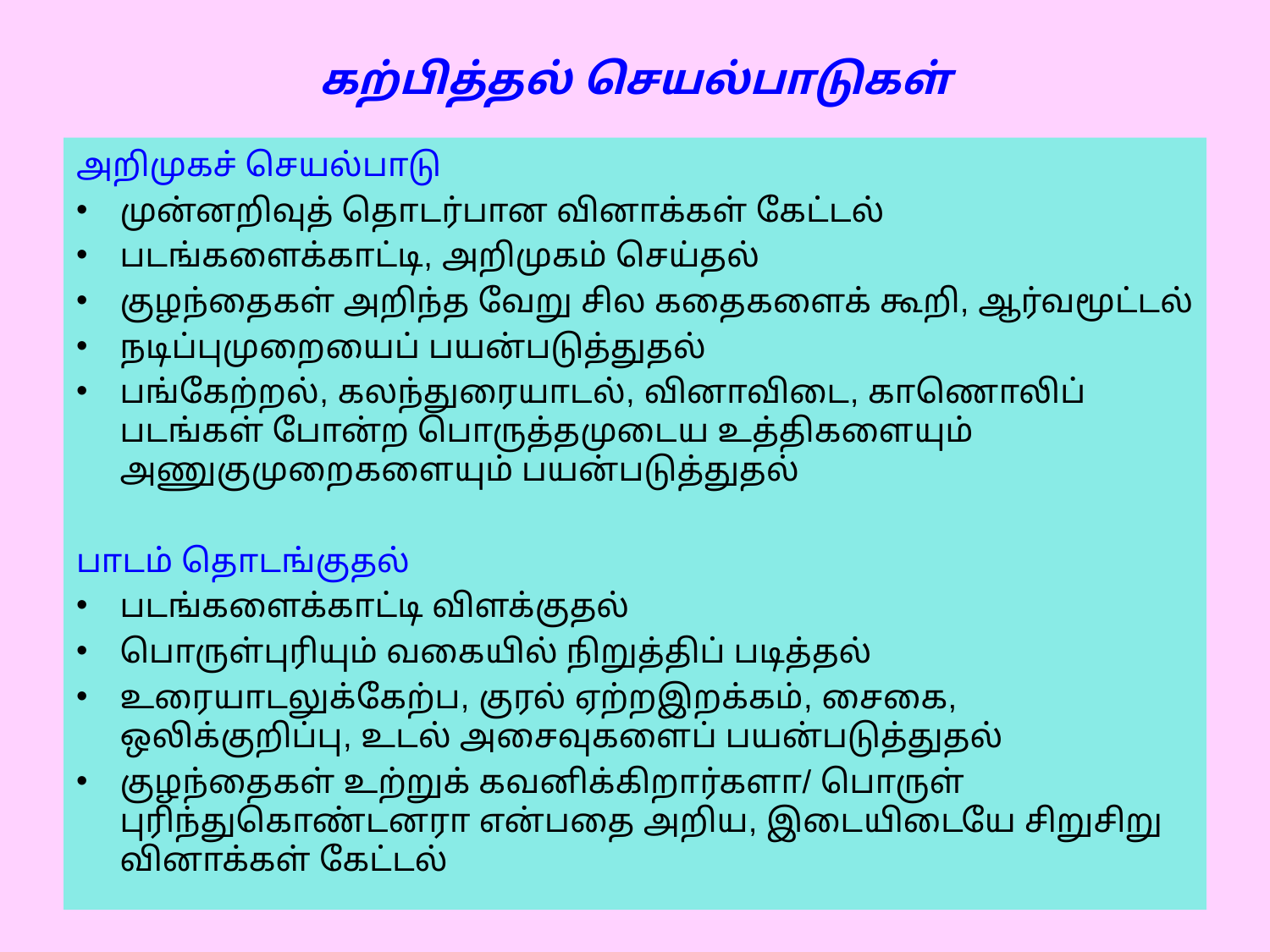

# கற்பித்தல் செயல்பாடுகள்
அறிமுகச் செயல்பாடு
முன்னறிவுத் தொடர்பான வினாக்கள் கேட்டல்
படங்களைக்காட்டி, அறிமுகம் செய்தல்
குழந்தைகள் அறிந்த வேறு சில கதைகளைக் கூறி, ஆர்வமூட்டல்
நடிப்புமுறையைப் பயன்படுத்துதல்
பங்கேற்றல், கலந்துரையாடல், வினாவிடை, காணொலிப் படங்கள் போன்ற பொருத்தமுடைய உத்திகளையும் அணுகுமுறைகளையும் பயன்படுத்துதல்

பாடம் தொடங்குதல்
படங்களைக்காட்டி விளக்குதல்
பொருள்புரியும் வகையில் நிறுத்திப் படித்தல்
உரையாடலுக்கேற்ப, குரல் ஏற்றஇறக்கம், சைகை, ஒலிக்குறிப்பு, உடல் அசைவுகளைப் பயன்படுத்துதல்
குழந்தைகள் உற்றுக் கவனிக்கிறார்களா/ பொருள் புரிந்துகொண்டனரா என்பதை அறிய, இடையிடையே சிறுசிறு வினாக்கள் கேட்டல்